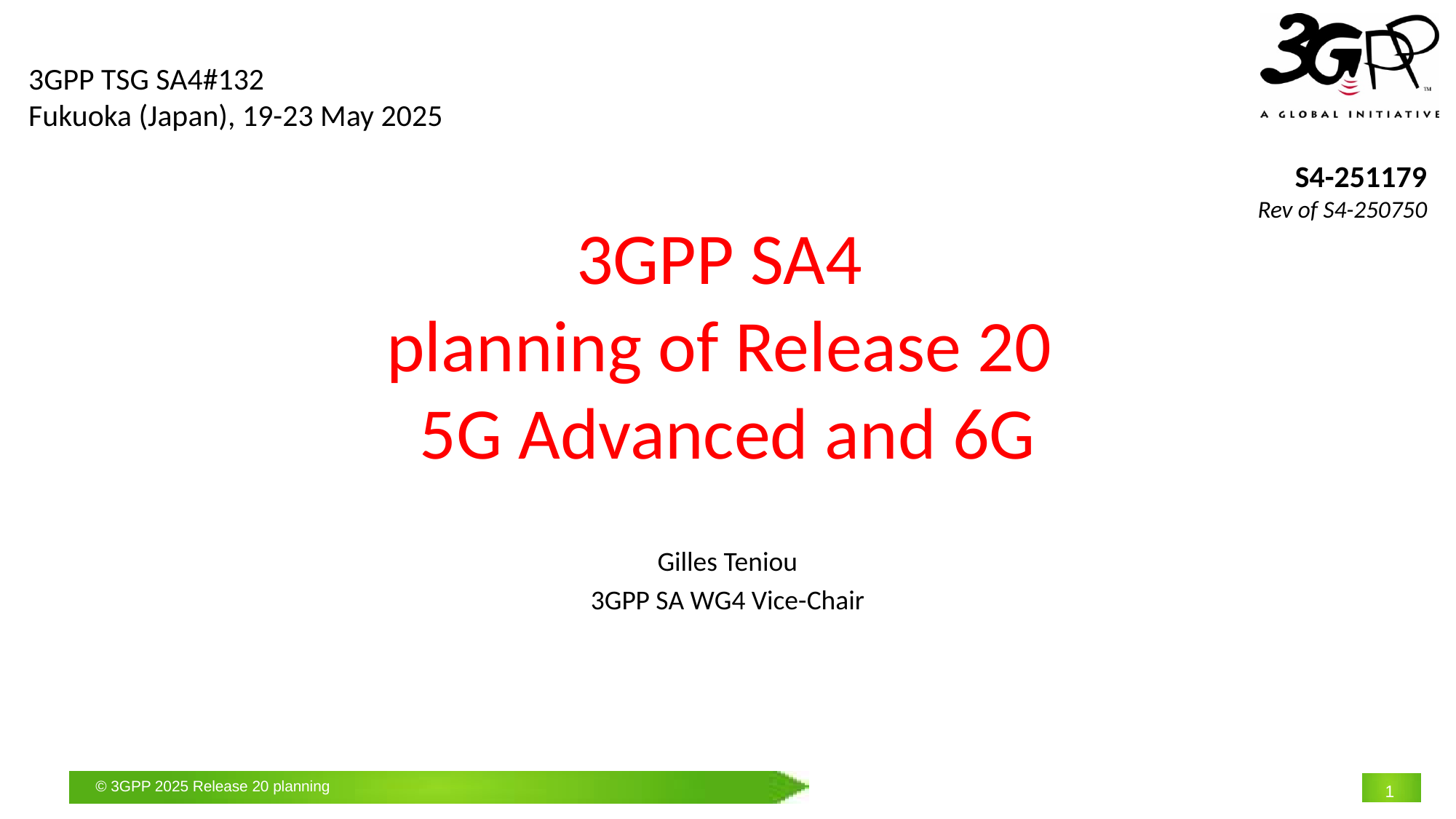

3GPP TSG SA4#132
Fukuoka (Japan), 19-23 May 2025
S4-251179
Rev of S4-250750
# 3GPP SA4 planning of Release 20 5G Advanced and 6G
Gilles Teniou
3GPP SA WG4 Vice-Chair
1